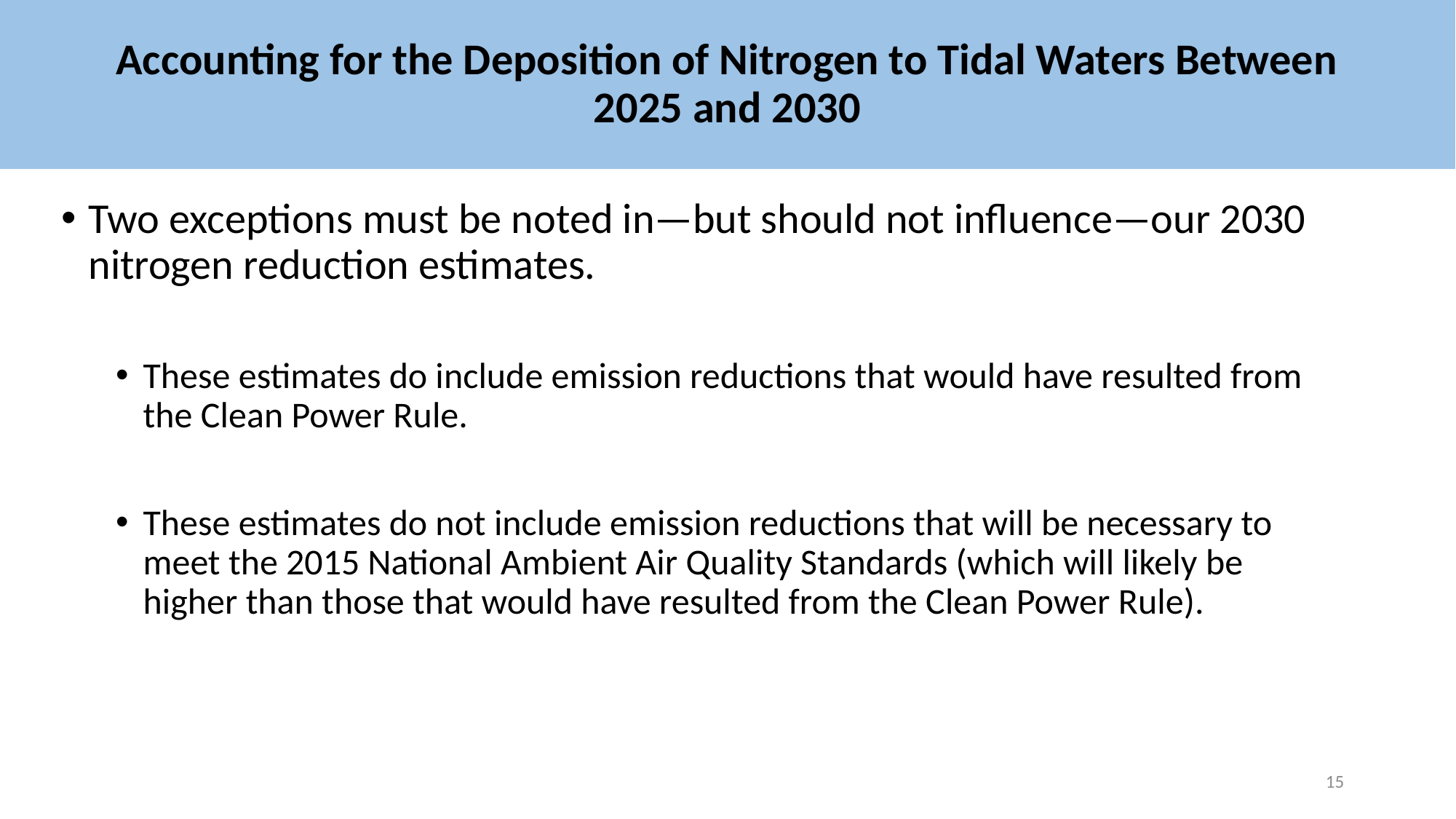

# Accounting for the Deposition of Nitrogen to Tidal Waters Between 2025 and 2030
Two exceptions must be noted in—but should not influence—our 2030 nitrogen reduction estimates.

These estimates do include emission reductions that would have resulted from the Clean Power Rule.

These estimates do not include emission reductions that will be necessary to meet the 2015 National Ambient Air Quality Standards (which will likely be higher than those that would have resulted from the Clean Power Rule).
15